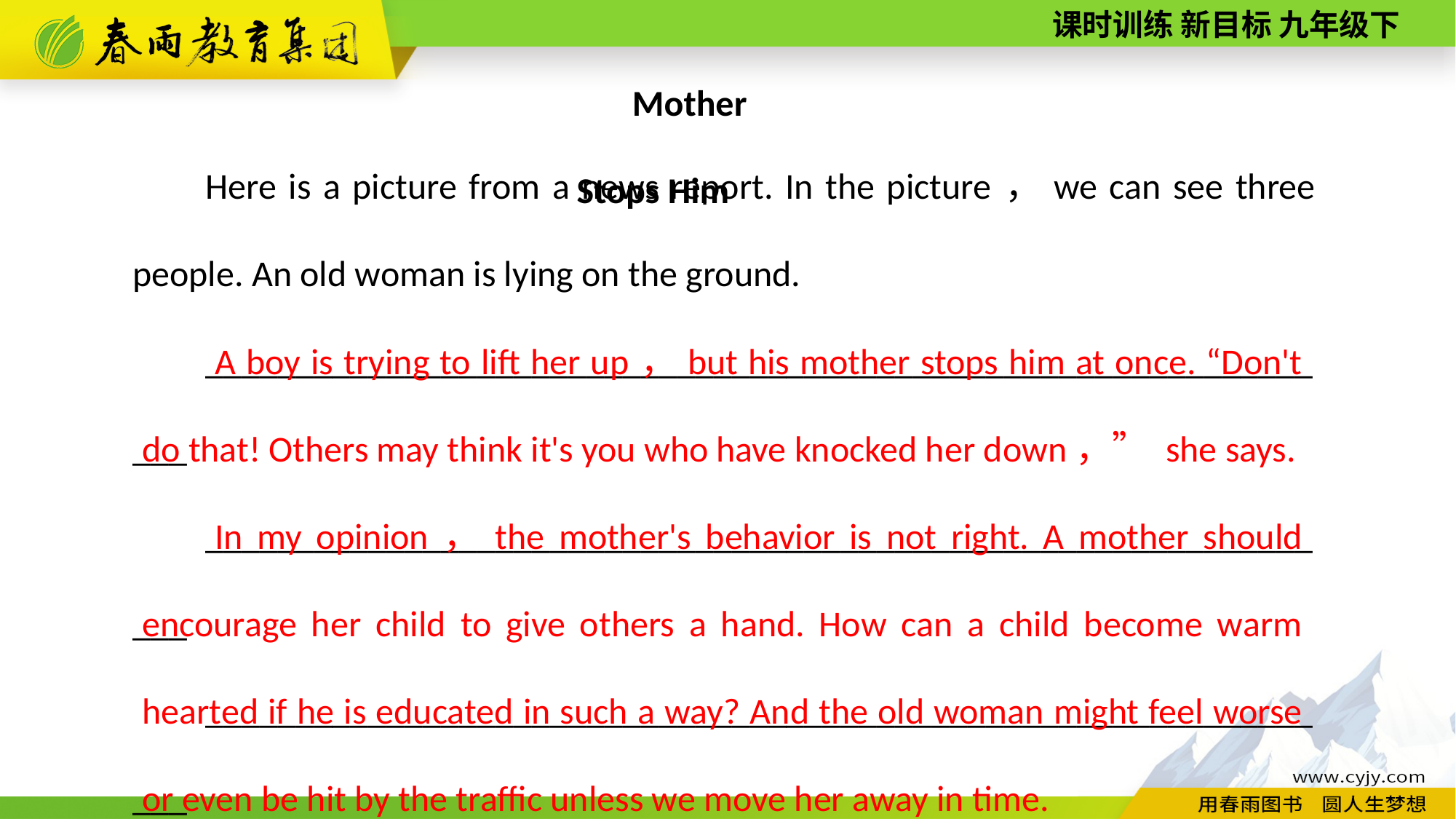

Mother Stops Him
Here is a picture from a news report. In the picture，we can see three people. An old woman is lying on the ground.
________________________________________________________________
________________________________________________________________
________________________________________________________________
________________________________________________________________
________________________________________________________________
________________________________________________________________
A boy is trying to lift her up，but his mother stops him at once. “Don't do that! Others may think it's you who have knocked her down，” she says.
In my opinion，the mother's behavior is not right. A mother should encourage her child to give others a hand. How can a child become warm­hearted if he is educated in such a way? And the old woman might feel worse or even be hit by the traffic unless we move her away in time.